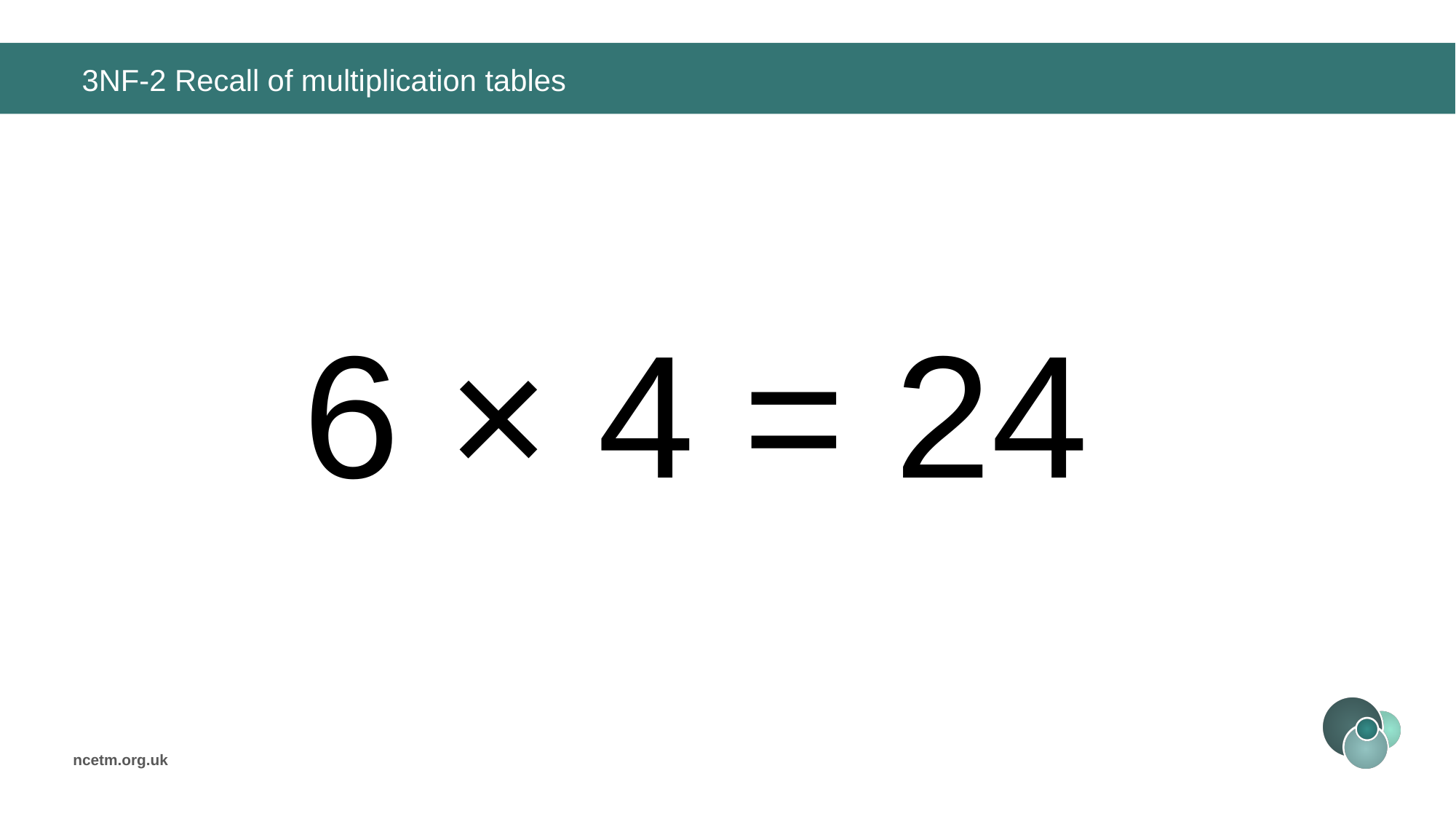

# 3NF-2 Recall of multiplication tables
6 × 4 =
24